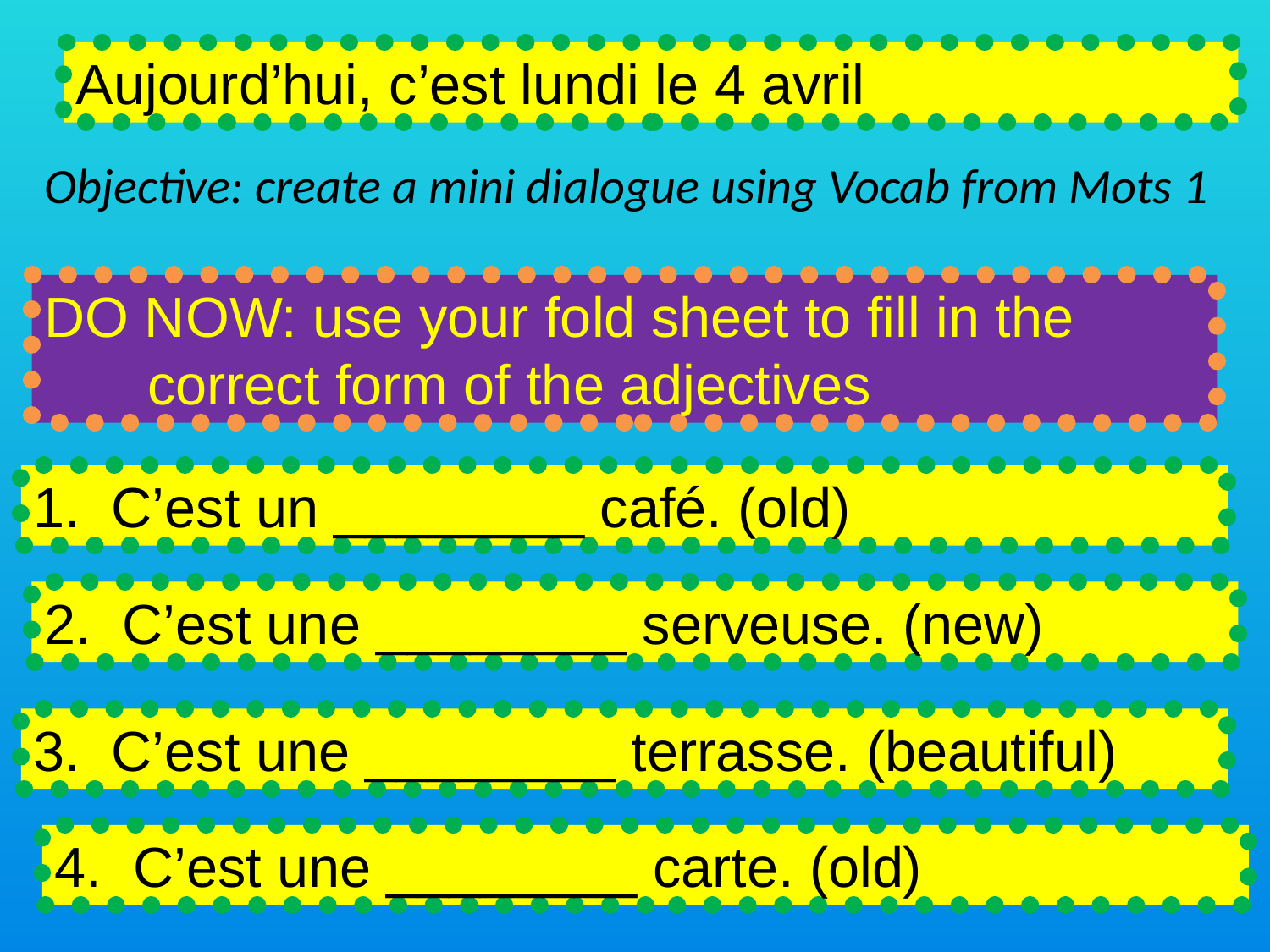

Aujourd’hui, c’est lundi le 4 avril
Objective: create a mini dialogue using Vocab from Mots 1
DO NOW: use your fold sheet to fill in the correct form of the adjectives
1.  C’est un ________ café. (old)
2.  C’est une ________ serveuse. (new)
3.  C’est une ________ terrasse. (beautiful)
4.  C’est une ________ carte. (old)